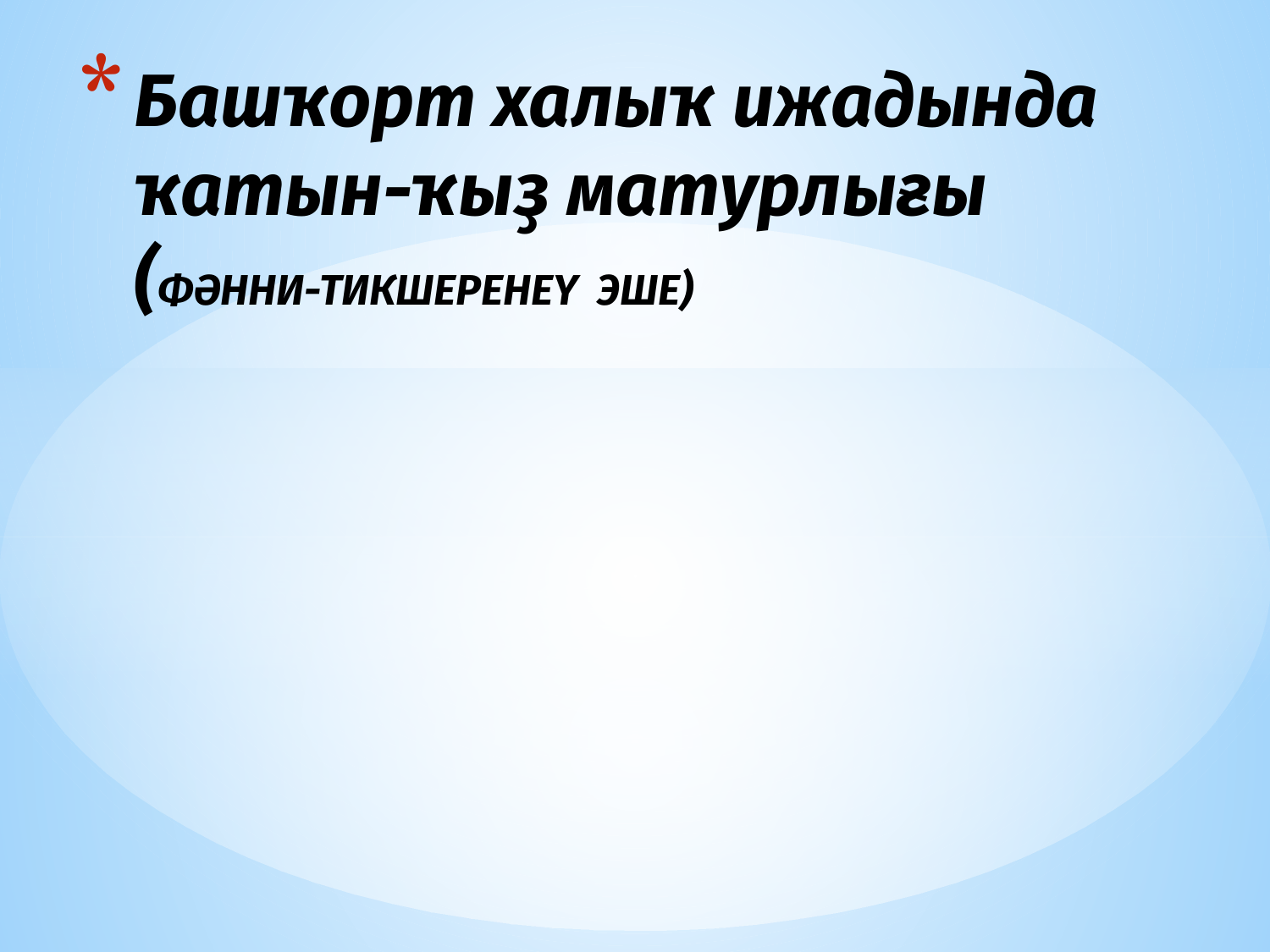

# Башҡорт халыҡ ижадында ҡатын-ҡыҙ матурлығы (ФӘННИ-ТИКШЕРЕНЕҮ  ЭШЕ)